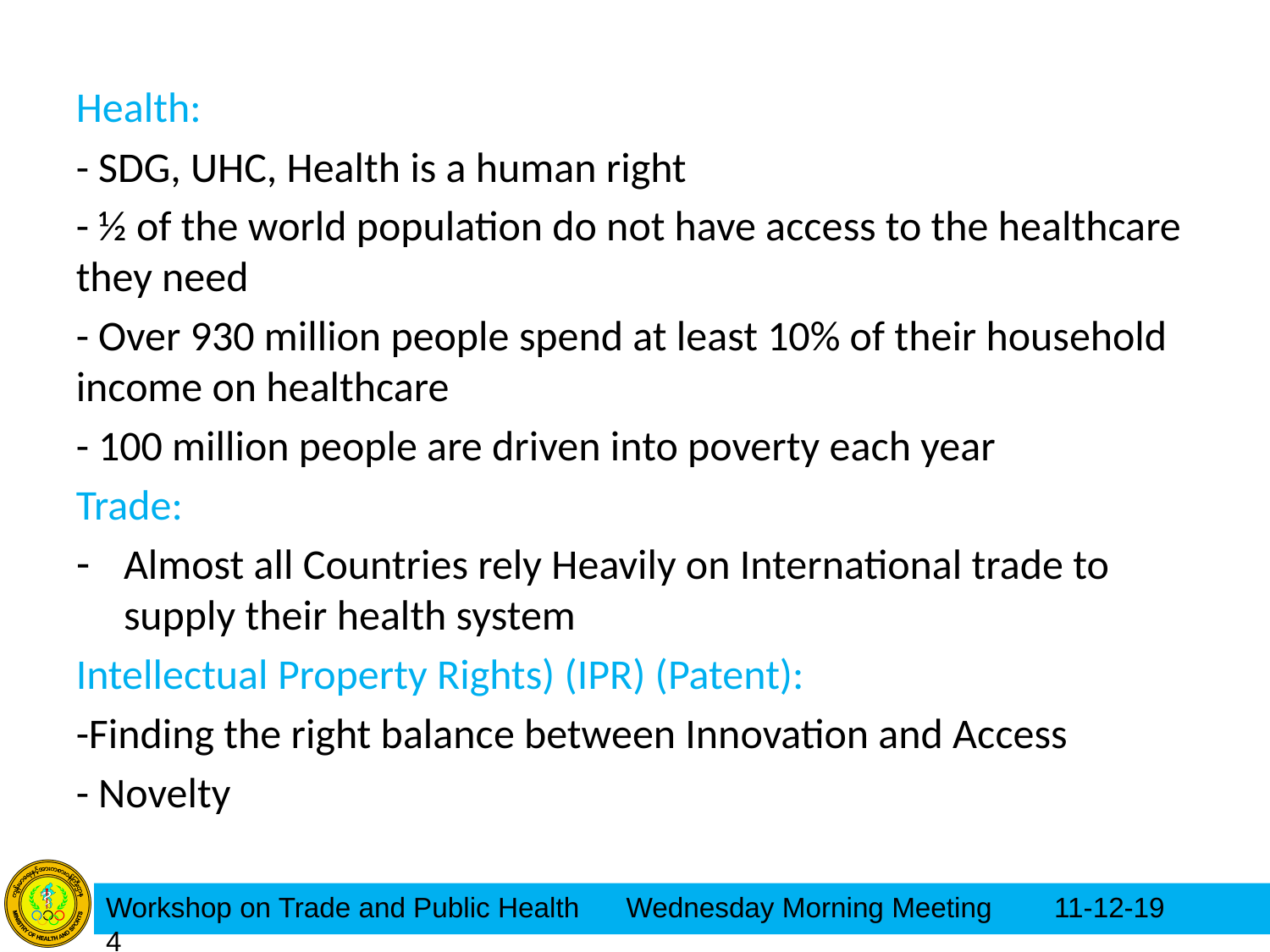

Health:
- SDG, UHC, Health is a human right
- ½ of the world population do not have access to the healthcare they need
- Over 930 million people spend at least 10% of their household income on healthcare
- 100 million people are driven into poverty each year
Trade:
Almost all Countries rely Heavily on International trade to  supply their health system
Intellectual Property Rights) (IPR) (Patent):
-Finding the right balance between Innovation and Access
- Novelty